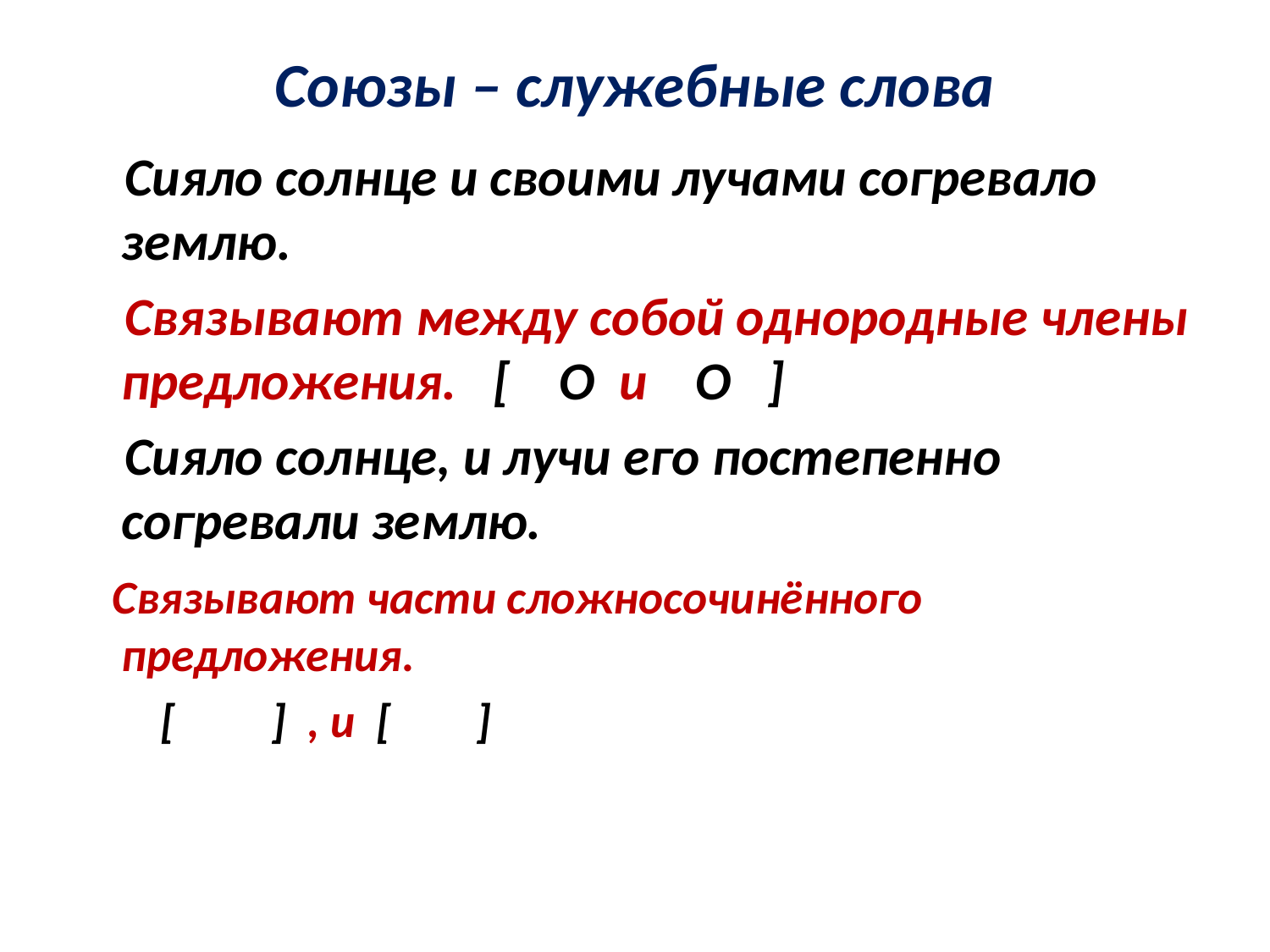

# Союзы – служебные слова
    Сияло солнце и своими лучами согревало землю.
    Связывают между собой однородные члены предложения.   [    O  и    O   ]
    Сияло солнце, и лучи его постепенно согревали землю.
   Связывают части сложносочинённого предложения.
        [         ]  , и  [        ]